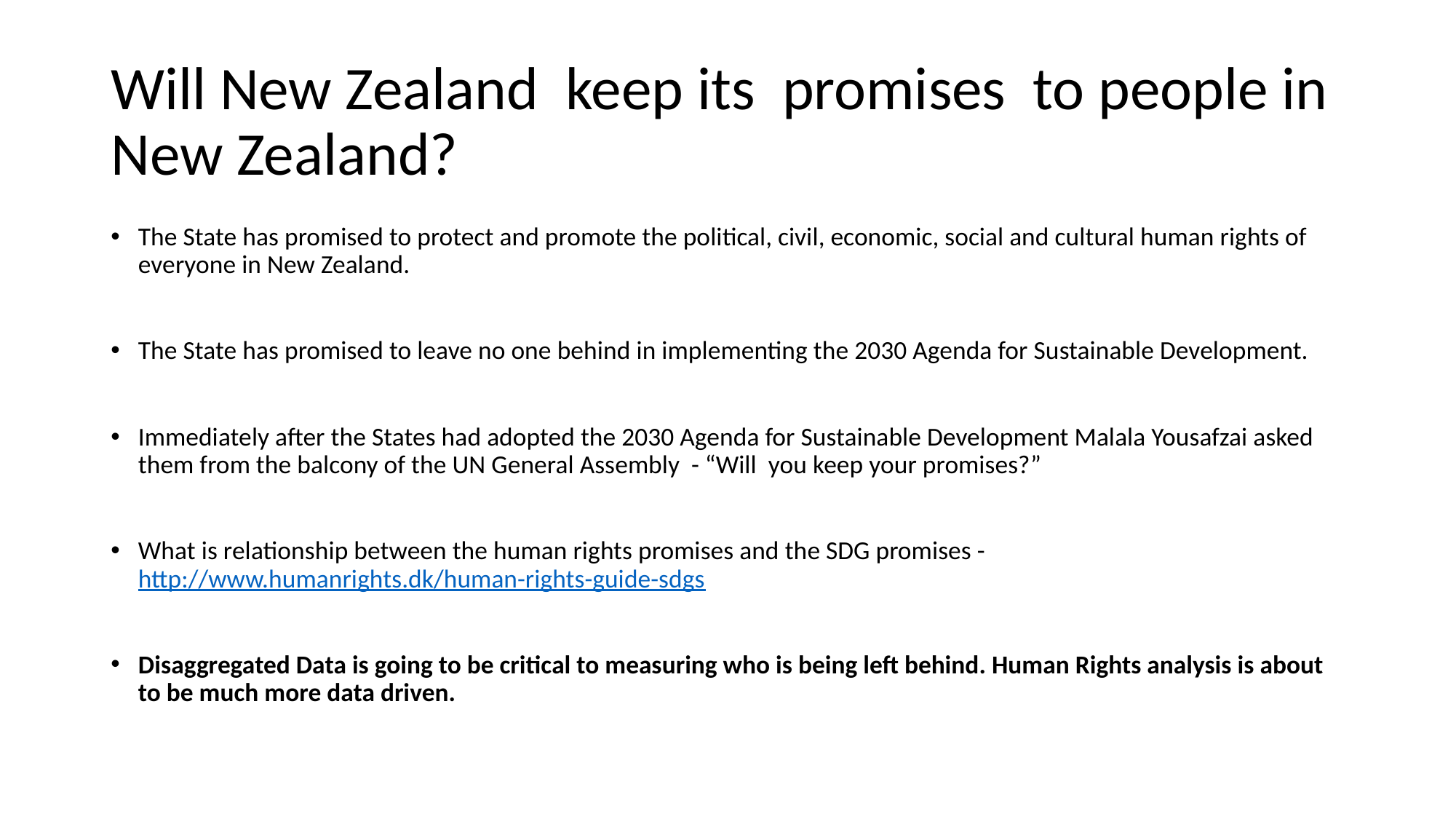

# Will New Zealand  keep its  promises  to people in New Zealand?
The State has promised to protect and promote the political, civil, economic, social and cultural human rights of everyone in New Zealand.

The State has promised to leave no one behind in implementing the 2030 Agenda for Sustainable Development.

Immediately after the States had adopted the 2030 Agenda for Sustainable Development Malala Yousafzai asked them from the balcony of the UN General Assembly  - “Will  you keep your promises?”

What is relationship between the human rights promises and the SDG promises - http://www.humanrights.dk/human-rights-guide-sdgs

Disaggregated Data is going to be critical to measuring who is being left behind. Human Rights analysis is about to be much more data driven.